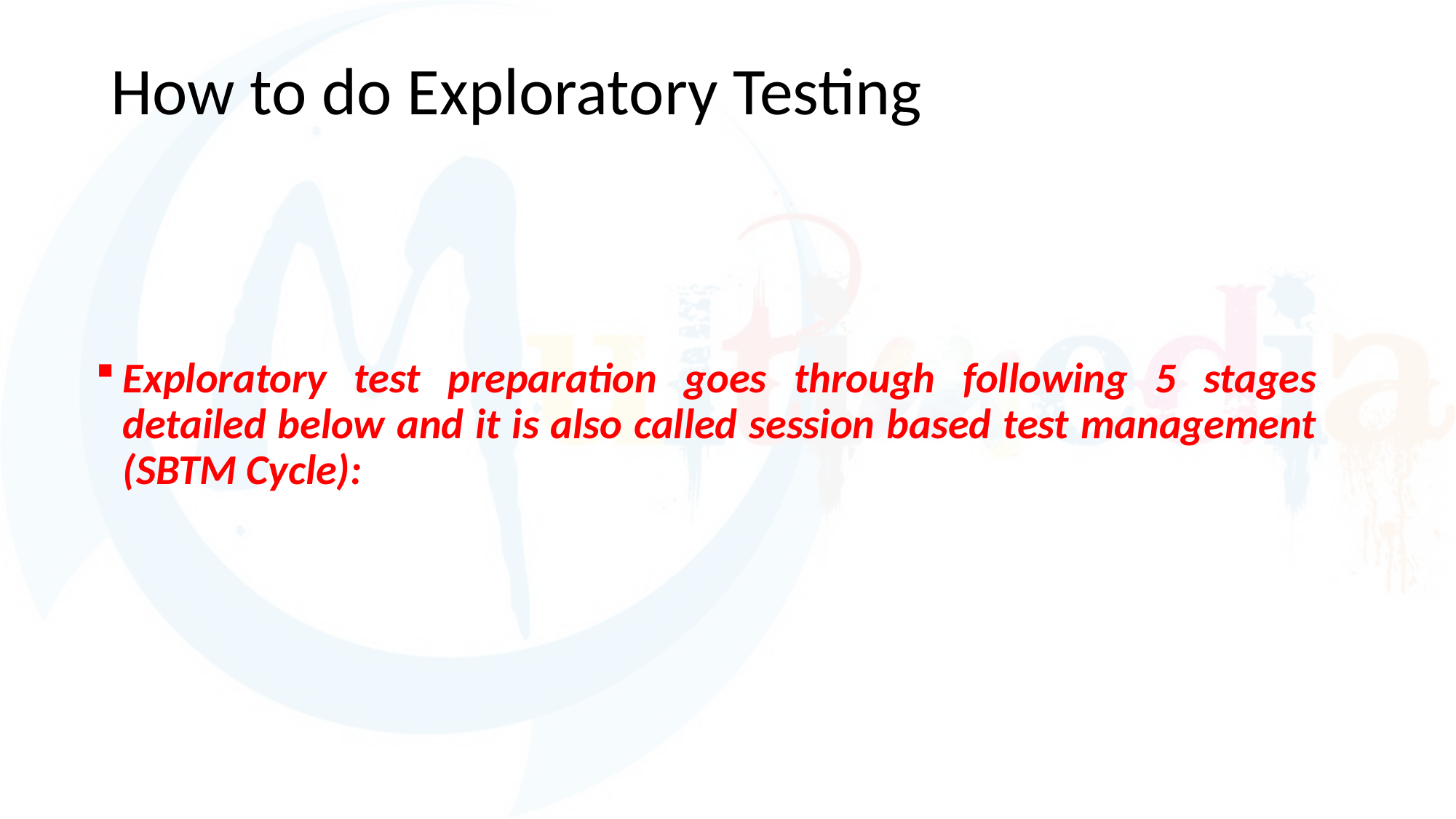

# How to do Exploratory Testing

Exploratory test preparation goes through following 5 stages detailed below and it is also called session based test management (SBTM Cycle):